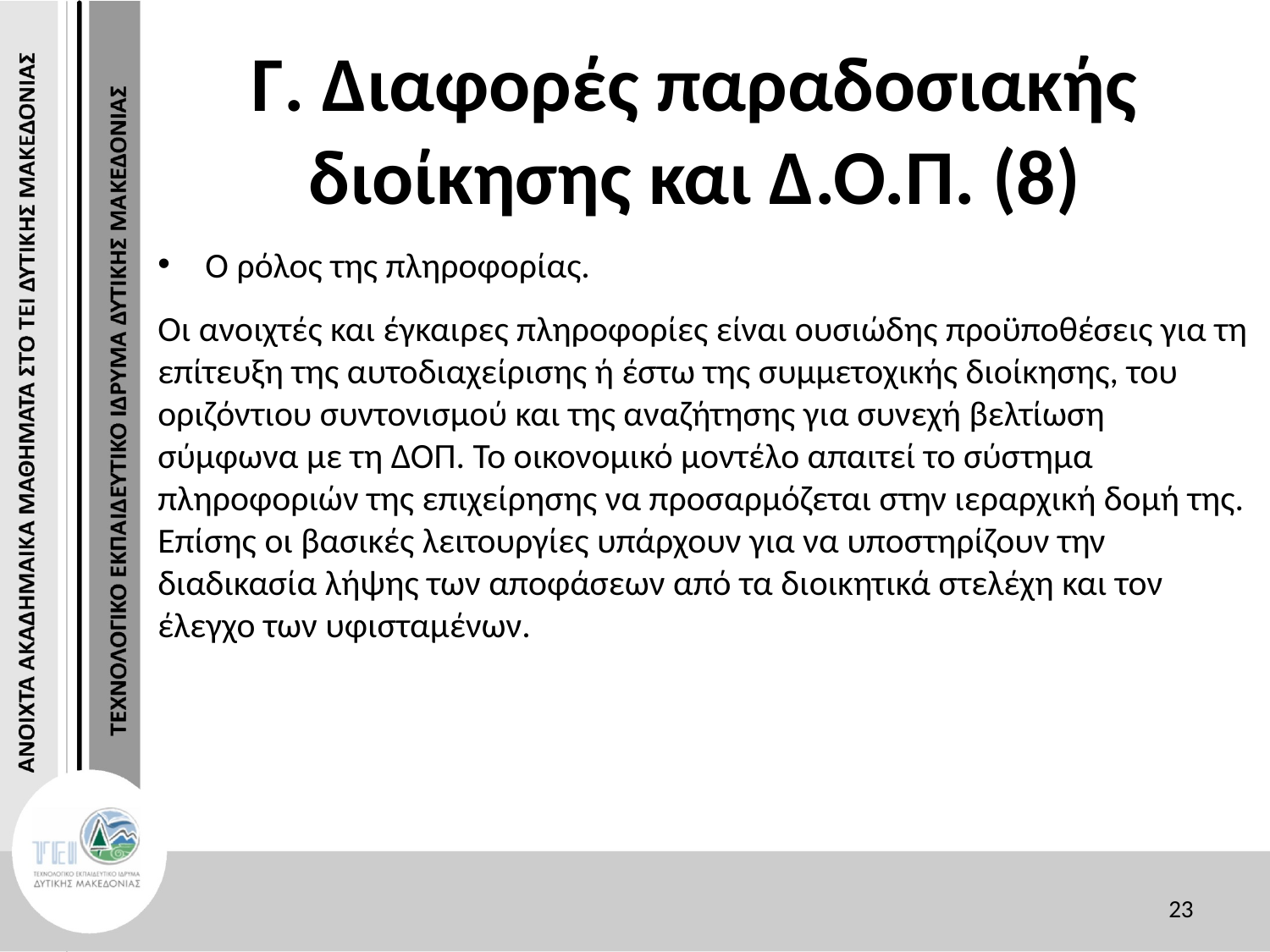

# Γ. Διαφορές παραδοσιακής διοίκησης και Δ.Ο.Π. (8)
Ο ρόλος της πληροφορίας.
Οι ανοιχτές και έγκαιρες πληροφορίες είναι ουσιώδης προϋποθέσεις για τη επίτευξη της αυτοδιαχείρισης ή έστω της συμμετοχικής διοίκησης, του οριζόντιου συντονισμού και της αναζήτησης για συνεχή βελτίωση σύμφωνα με τη ΔΟΠ. Το οικονομικό μοντέλο απαιτεί το σύστημα πληροφοριών της επιχείρησης να προσαρμόζεται στην ιεραρχική δομή της. Επίσης οι βασικές λειτουργίες υπάρχουν για να υποστηρίζουν την διαδικασία λήψης των αποφάσεων από τα διοικητικά στελέχη και τον έλεγχο των υφισταμένων.
23